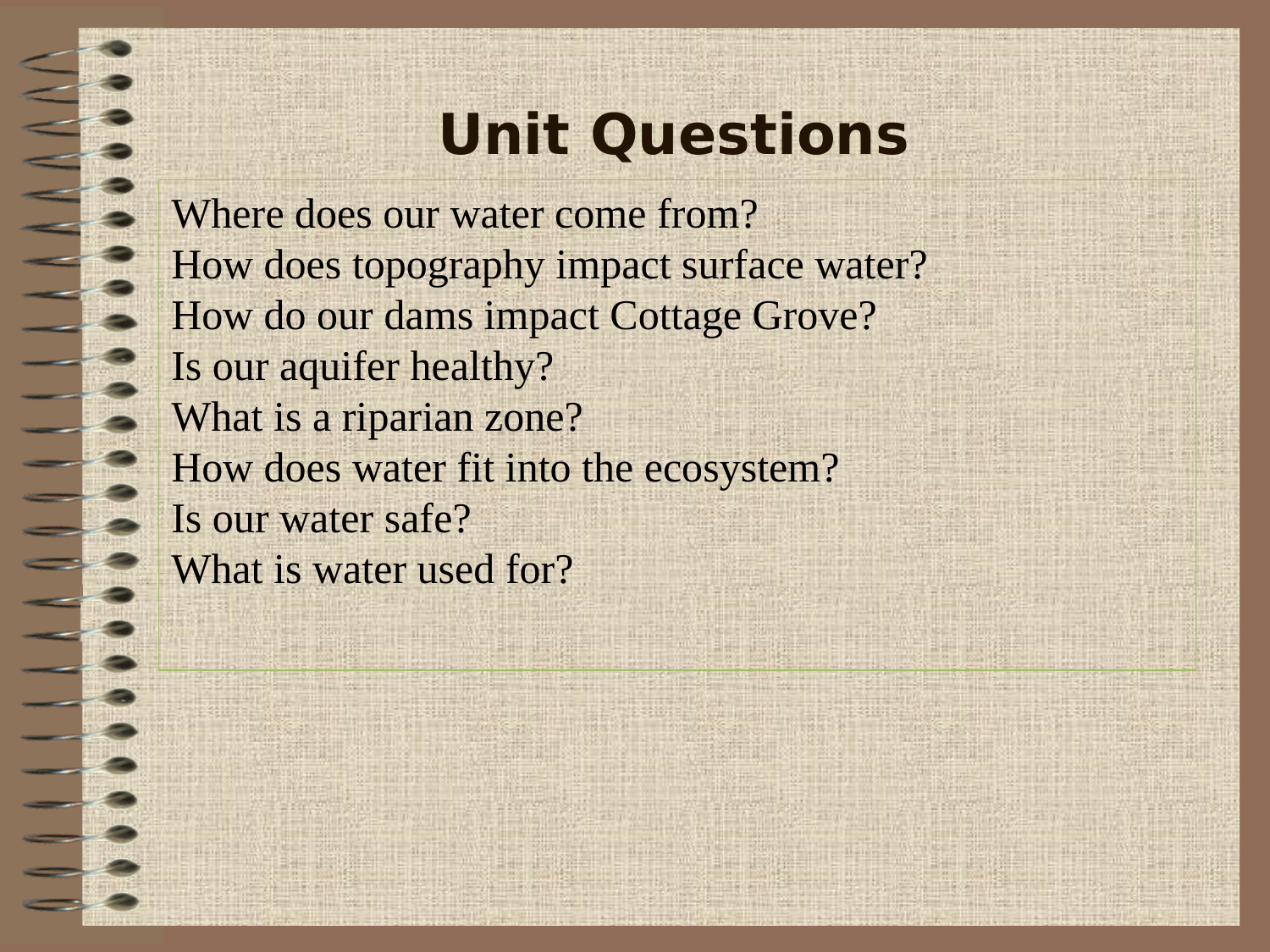

# Unit Questions
Where does our water come from?
How does topography impact surface water?
How do our dams impact Cottage Grove?
Is our aquifer healthy?
What is a riparian zone?
How does water fit into the ecosystem?
Is our water safe?
What is water used for?